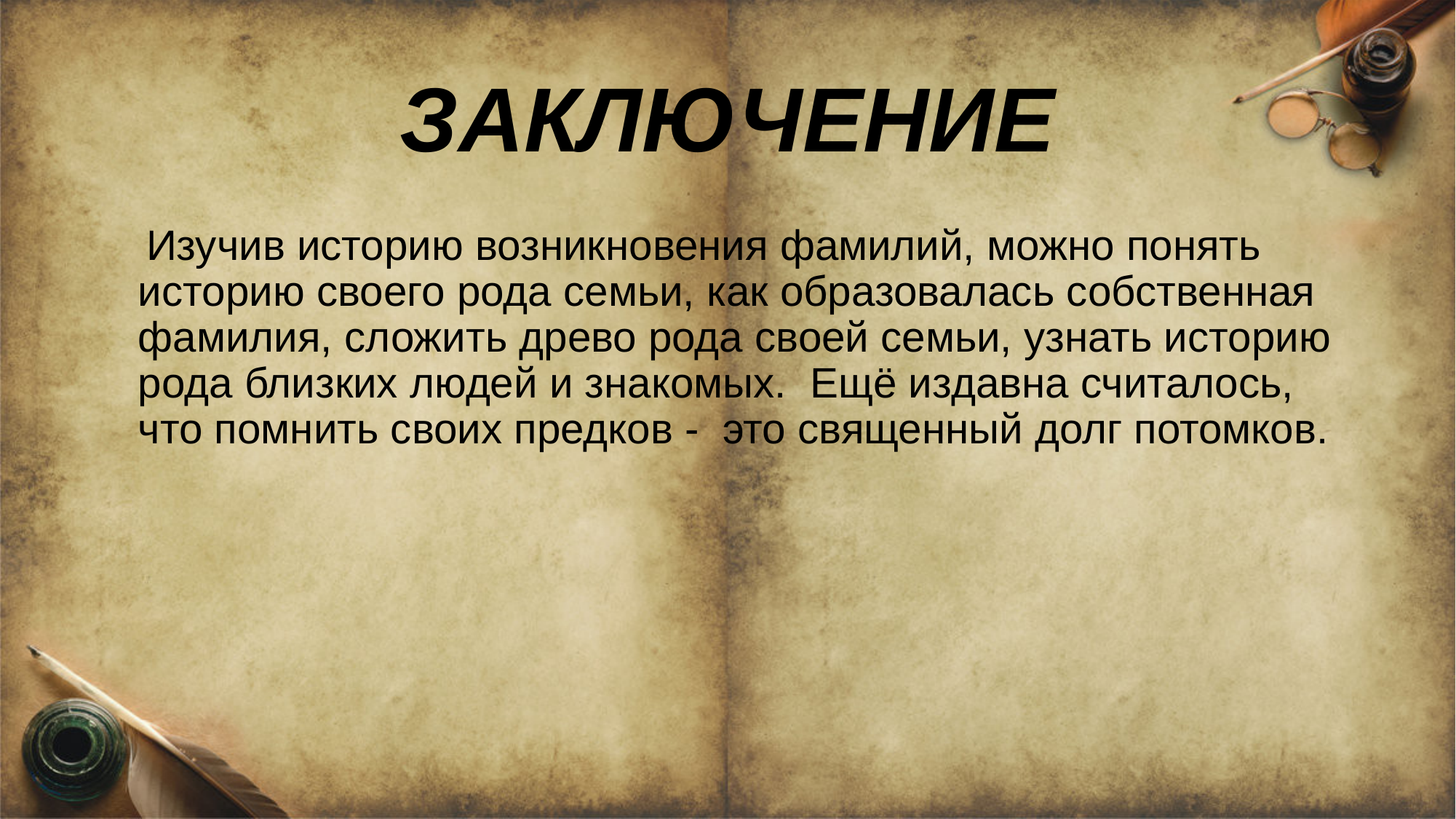

# ЗАКЛЮЧЕНИЕ
   Изучив историю возникновения фамилий, можно понять историю своего рода семьи, как образовалась собственная фамилия, сложить древо рода своей семьи, узнать историю рода близких людей и знакомых.  Ещё издавна считалось, что помнить своих предков -  это священный долг потомков.